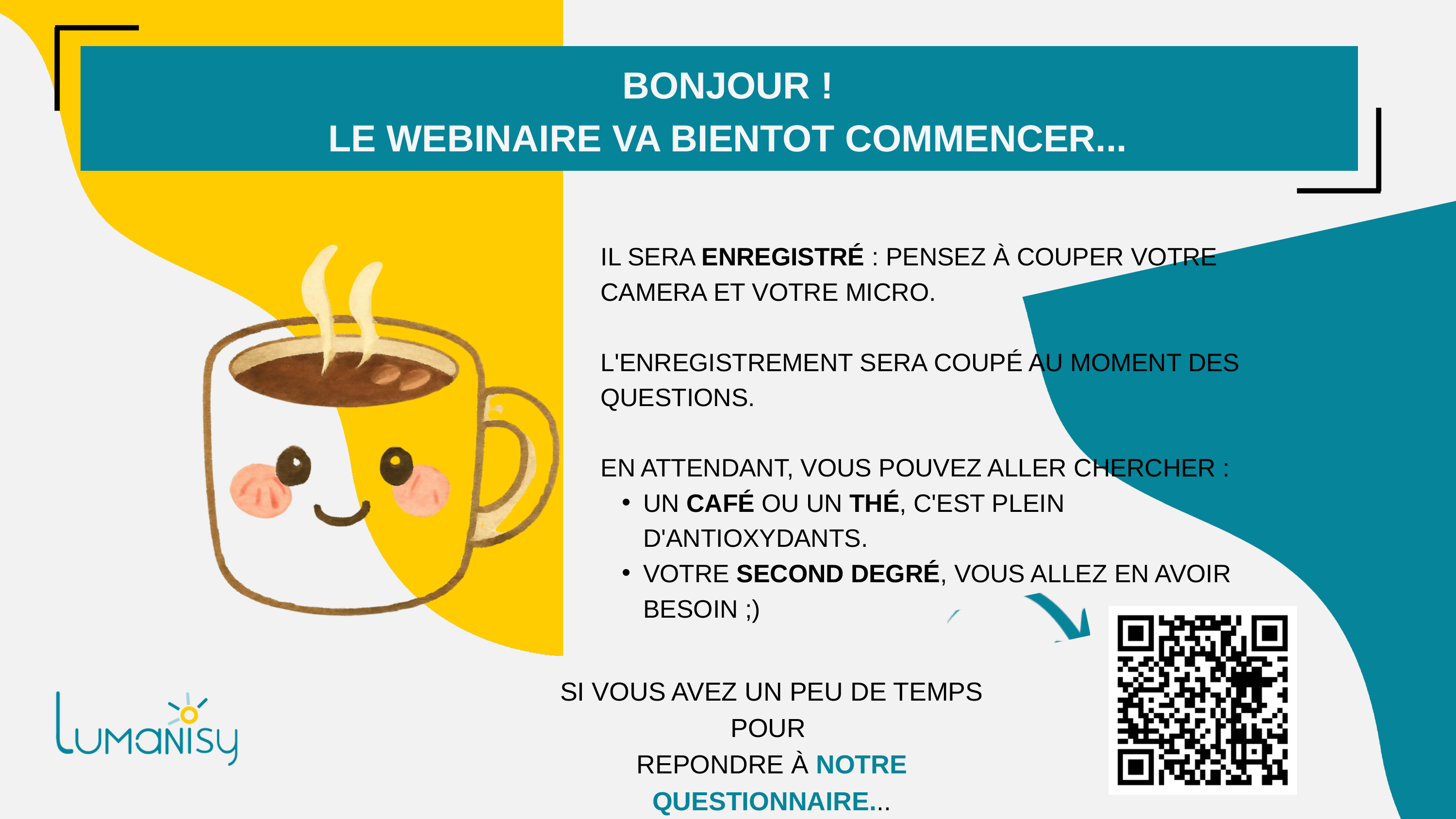

BONJOUR !
LE WEBINAIRE VA BIENTOT COMMENCER...

IL SERA ENREGISTRÉ : PENSEZ À COUPER VOTRE CAMERA ET VOTRE MICRO.

L'ENREGISTREMENT SERA COUPÉ AU MOMENT DES QUESTIONS.​
​
EN ATTENDANT, VOUS POUVEZ ALLER CHERCHER :​
UN CAFÉ OU UN THÉ, C'EST PLEIN D'ANTIOXYDANTS.​
VOTRE SECOND DEGRÉ, VOUS ALLEZ EN AVOIR BESOIN ;)​

SI VOUS AVEZ UN PEU DE TEMPS POUR
REPONDRE À NOTRE QUESTIONNAIRE...